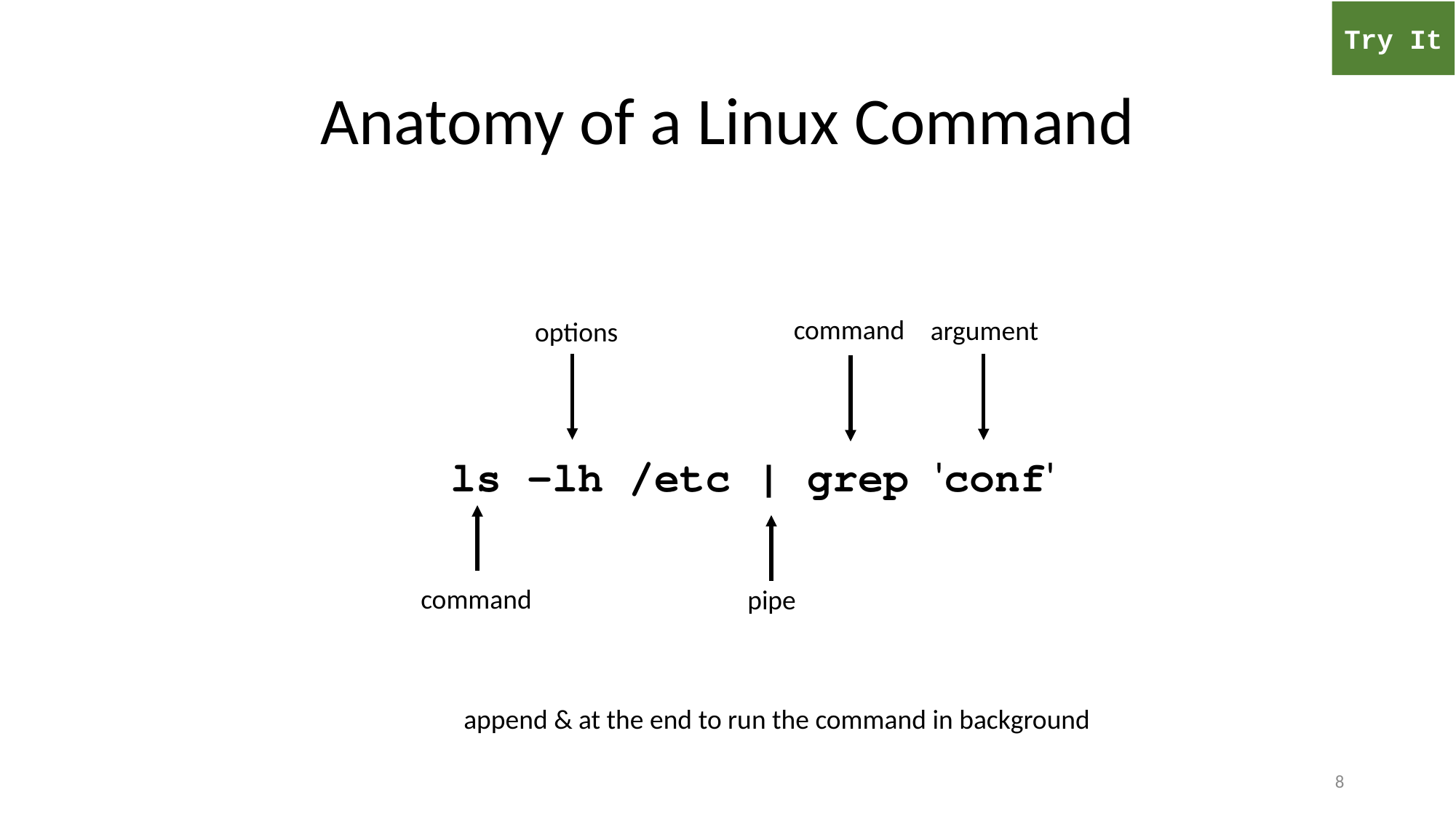

Try It
# Anatomy of a Linux Command
  ls -lh /etc | grep 'conf'
command
argument
options
command
pipe
append & at the end to run the command in background
8